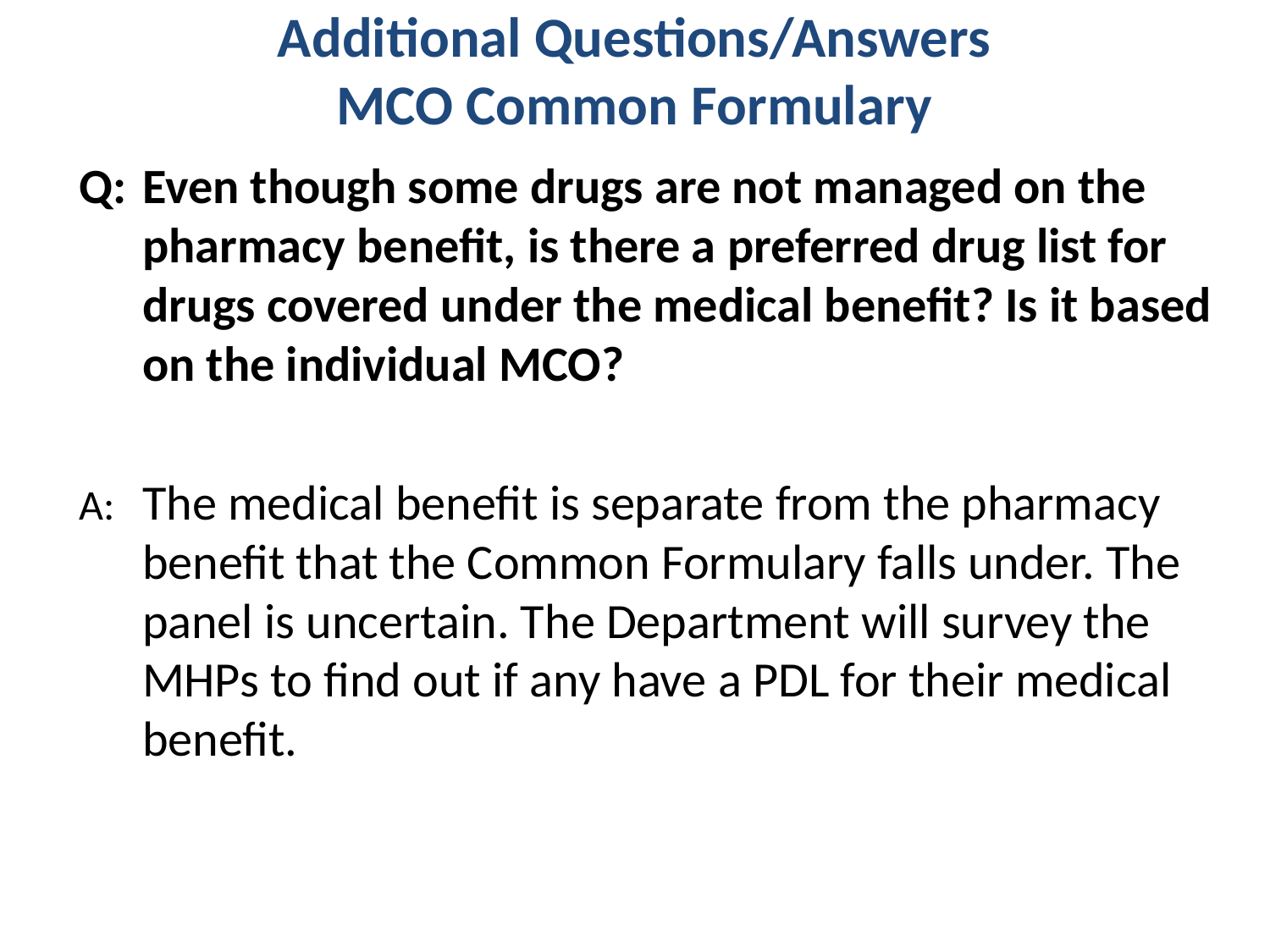

# Additional Questions/Answers MCO Common Formulary
Q:	Even though some drugs are not managed on the pharmacy benefit, is there a preferred drug list for drugs covered under the medical benefit? Is it based on the individual MCO?

A:	The medical benefit is separate from the pharmacy benefit that the Common Formulary falls under. The panel is uncertain. The Department will survey the MHPs to find out if any have a PDL for their medical benefit.